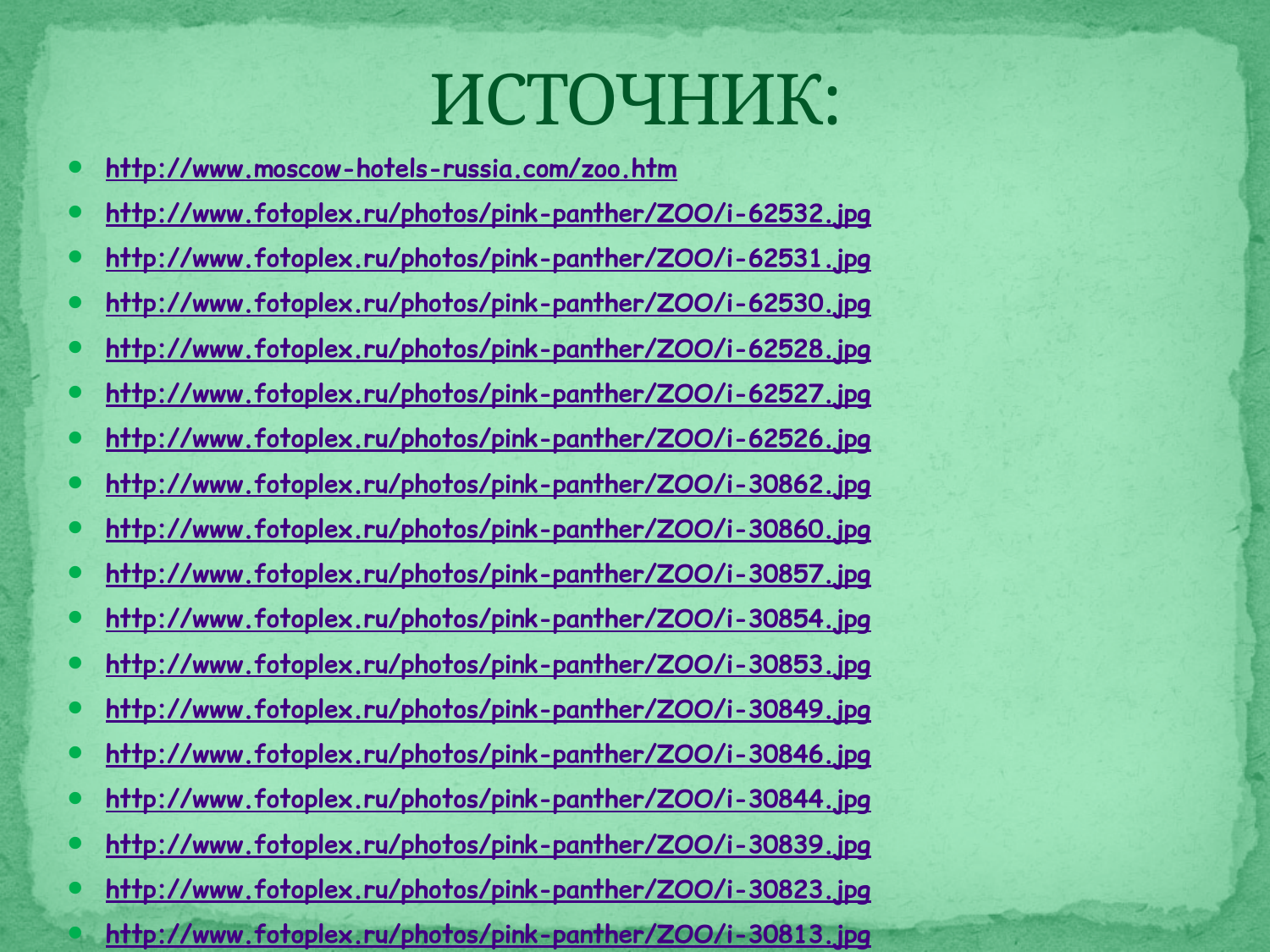

# ИСТОЧНИК:
http://www.moscow-hotels-russia.com/zoo.htm
http://www.fotoplex.ru/photos/pink-panther/ZOO/i-62532.jpg
http://www.fotoplex.ru/photos/pink-panther/ZOO/i-62531.jpg
http://www.fotoplex.ru/photos/pink-panther/ZOO/i-62530.jpg
http://www.fotoplex.ru/photos/pink-panther/ZOO/i-62528.jpg
http://www.fotoplex.ru/photos/pink-panther/ZOO/i-62527.jpg
http://www.fotoplex.ru/photos/pink-panther/ZOO/i-62526.jpg
http://www.fotoplex.ru/photos/pink-panther/ZOO/i-30862.jpg
http://www.fotoplex.ru/photos/pink-panther/ZOO/i-30860.jpg
http://www.fotoplex.ru/photos/pink-panther/ZOO/i-30857.jpg
http://www.fotoplex.ru/photos/pink-panther/ZOO/i-30854.jpg
http://www.fotoplex.ru/photos/pink-panther/ZOO/i-30853.jpg
http://www.fotoplex.ru/photos/pink-panther/ZOO/i-30849.jpg
http://www.fotoplex.ru/photos/pink-panther/ZOO/i-30846.jpg
http://www.fotoplex.ru/photos/pink-panther/ZOO/i-30844.jpg
http://www.fotoplex.ru/photos/pink-panther/ZOO/i-30839.jpg
http://www.fotoplex.ru/photos/pink-panther/ZOO/i-30823.jpg
http://www.fotoplex.ru/photos/pink-panther/ZOO/i-30813.jpg
http://www.fotoplex.ru/photos/pink-panther/ZOO/i-30811.jpg